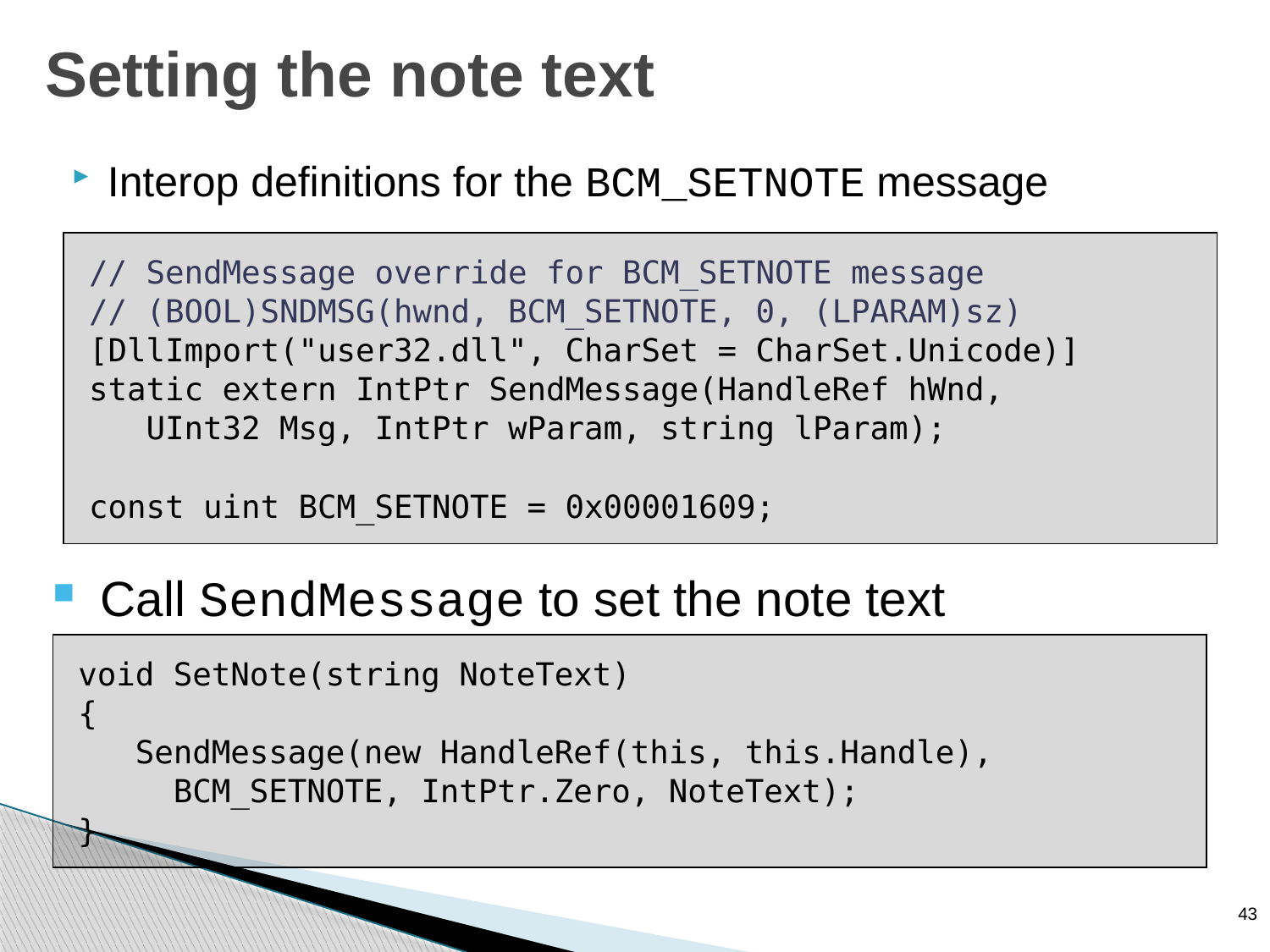

# Setting the note text
Interop definitions for the BCM_SETNOTE message
// SendMessage override for BCM_SETNOTE message
// (BOOL)SNDMSG(hwnd, BCM_SETNOTE, 0, (LPARAM)sz)
[DllImport("user32.dll", CharSet = CharSet.Unicode)]
static extern IntPtr SendMessage(HandleRef hWnd,
   UInt32 Msg, IntPtr wParam, string lParam);

const uint BCM_SETNOTE = 0x00001609;
Call SendMessage to set the note text
void SetNote(string NoteText)
{
   SendMessage(new HandleRef(this, this.Handle),
     BCM_SETNOTE, IntPtr.Zero, NoteText);
}
43